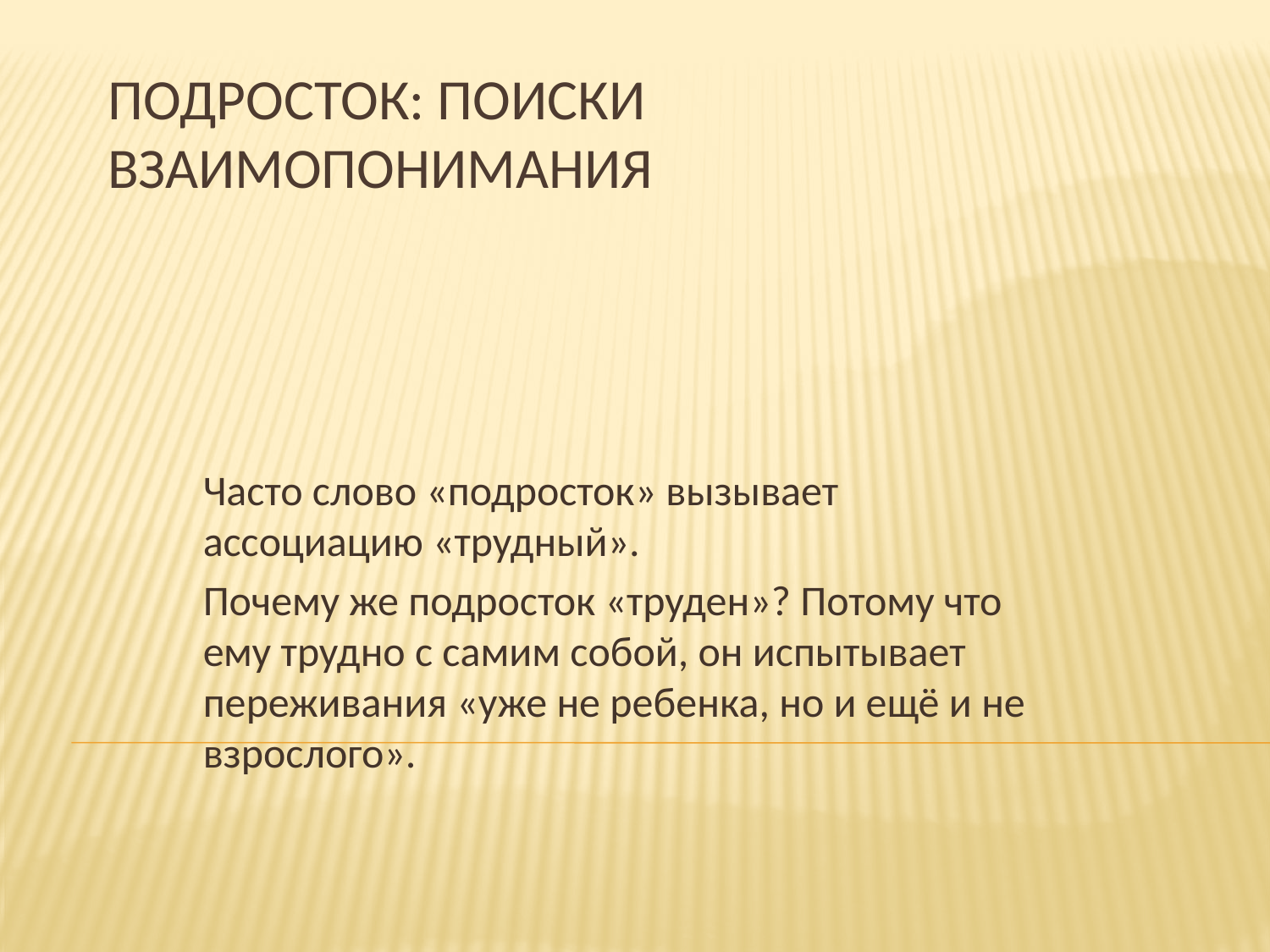

# Подросток: поиски взаимопонимания
Часто слово «подросток» вызывает ассоциацию «трудный».
Почему же подросток «труден»? Потому что ему трудно с самим собой, он испытывает переживания «уже не ребенка, но и ещё и не взрослого».